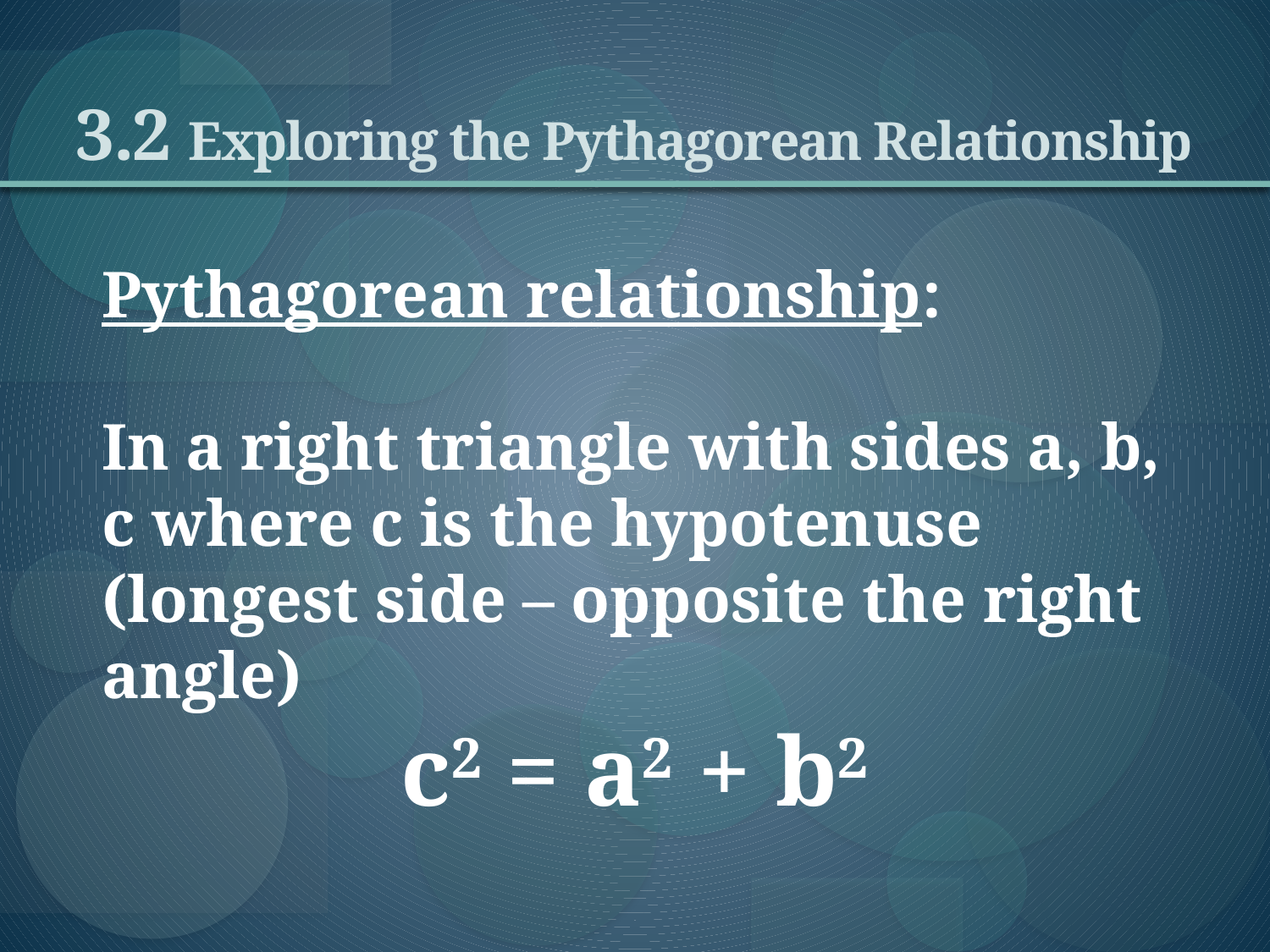

# 3.2 Exploring the Pythagorean Relationship

Pythagorean relationship:

In a right triangle with sides a, b, c where c is the hypotenuse (longest side – opposite the right angle)
c2 = a2 + b2